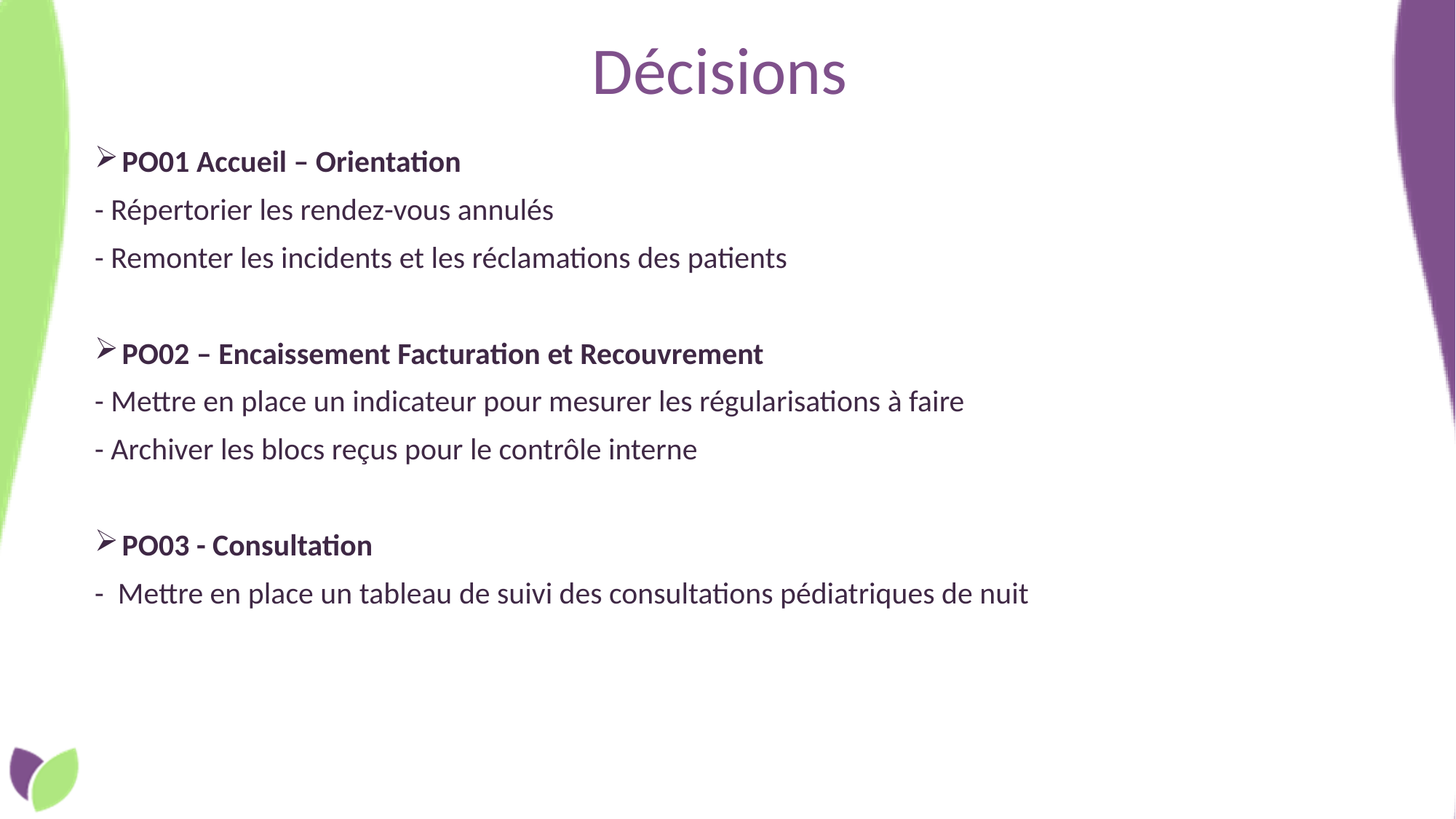

# Décisions
PO01 Accueil – Orientation
- Répertorier les rendez-vous annulés
- Remonter les incidents et les réclamations des patients

PO02 – Encaissement Facturation et Recouvrement
- Mettre en place un indicateur pour mesurer les régularisations à faire
- Archiver les blocs reçus pour le contrôle interne

PO03 - Consultation
-  Mettre en place un tableau de suivi des consultations pédiatriques de nuit